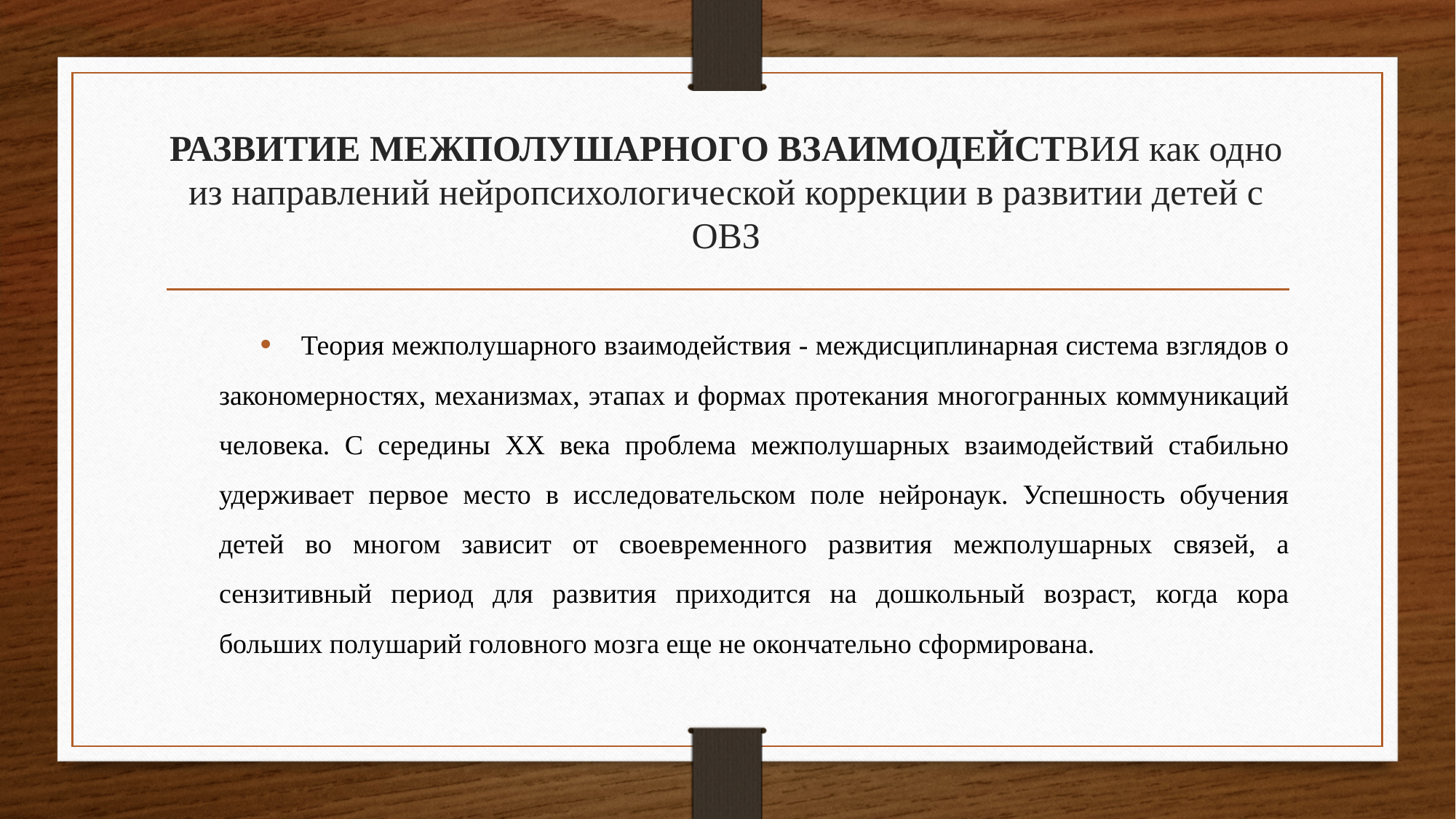

# РАЗВИТИЕ МЕЖПОЛУШАРНОГО ВЗАИМОДЕЙСТВИЯ как одно из направлений нейропсихологической коррекции в развитии детей с ОВЗ
Теория межполушарного взаимодействия - междисциплинарная система взглядов о закономерностях, механизмах, этапах и формах протекания многогранных коммуникаций человека. С середины XX века проблема межполушарных взаимодействий стабильно удерживает первое место в исследовательском поле нейронаук. Успешность обучения детей во многом зависит от своевременного развития межполушарных связей, а сензитивный период для развития приходится на дошкольный возраст, когда кора больших полушарий головного мозга еще не окончательно сформирована.